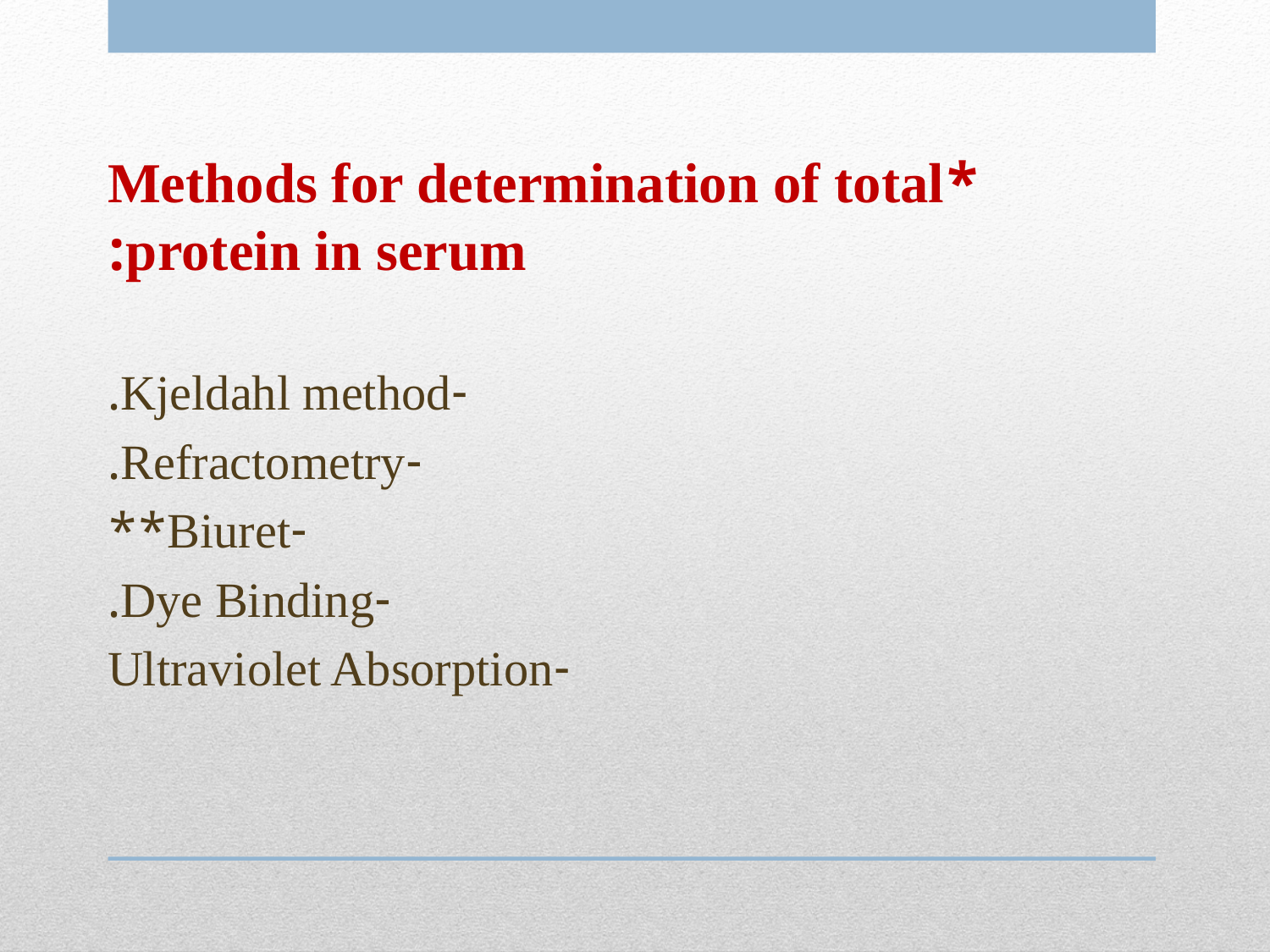

*Methods for determination of total protein in serum:

-Kjeldahl method.
-Refractometry.
-Biuret**
-Dye Binding.
-Ultraviolet Absorption
#